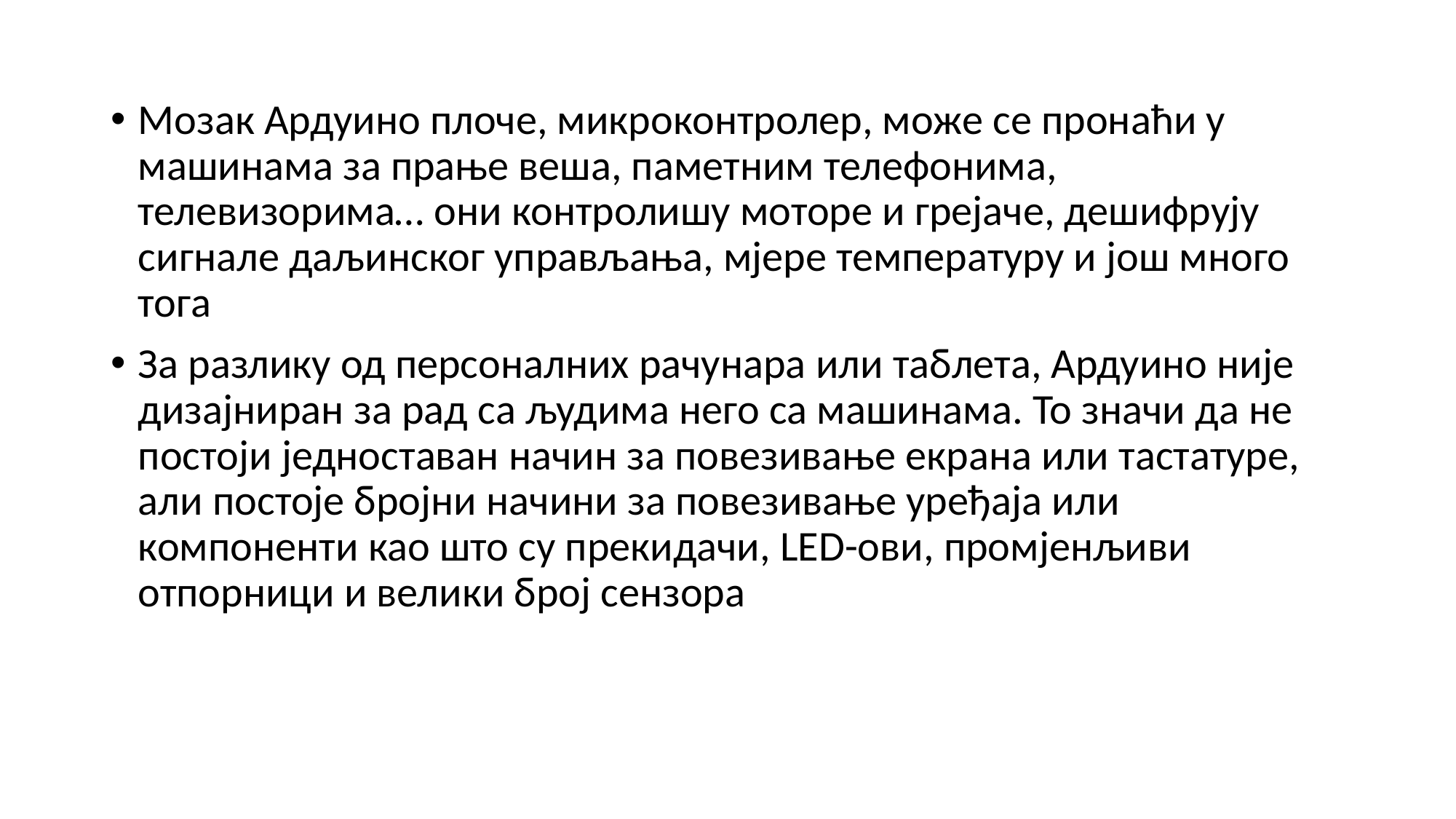

Мозак Ардуино плоче, микроконтролер, може се пронаћи у машинама за прање веша, паметним телефонима, телевизорима… они контролишу моторе и грејаче, дешифрују сигнале даљинског управљања, мјере температуру и још много тога
За разлику од персоналних рачунара или таблета, Ардуино није дизајниран за рад са људима него са машинама. То значи да не постоји једноставан начин за повезивање екрана или тастатуре, али постоје бројни начини за повезивање уређаја или компоненти као што су прекидачи, LED-ови, промјенљиви отпорници и велики број сензора